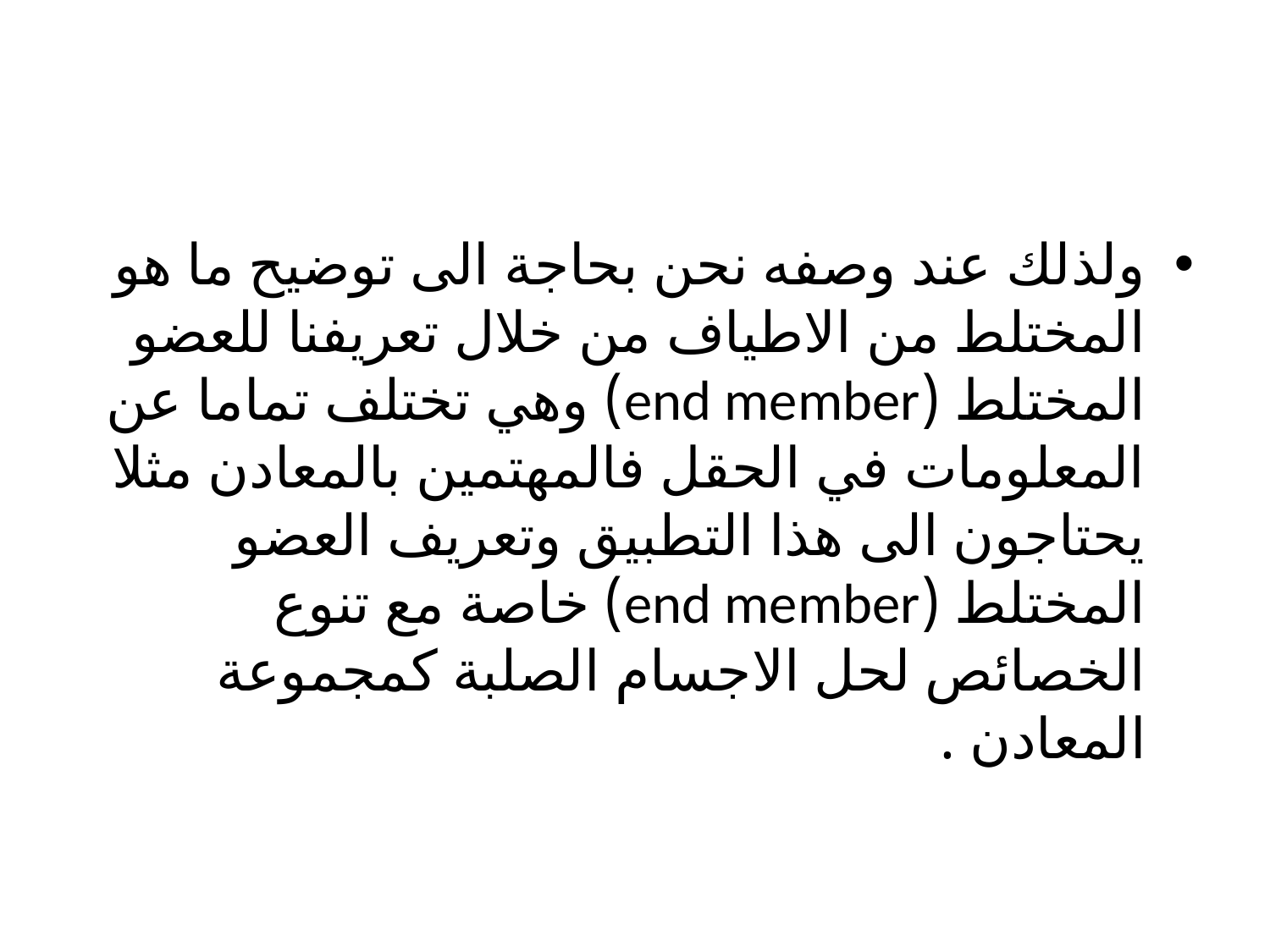

ولذلك عند وصفه نحن بحاجة الى توضيح ما هو المختلط من الاطياف من خلال تعريفنا للعضو المختلط (end member) وهي تختلف تماما عن المعلومات في الحقل فالمهتمين بالمعادن مثلا يحتاجون الى هذا التطبيق وتعريف العضو المختلط (end member) خاصة مع تنوع الخصائص لحل الاجسام الصلبة كمجموعة المعادن .